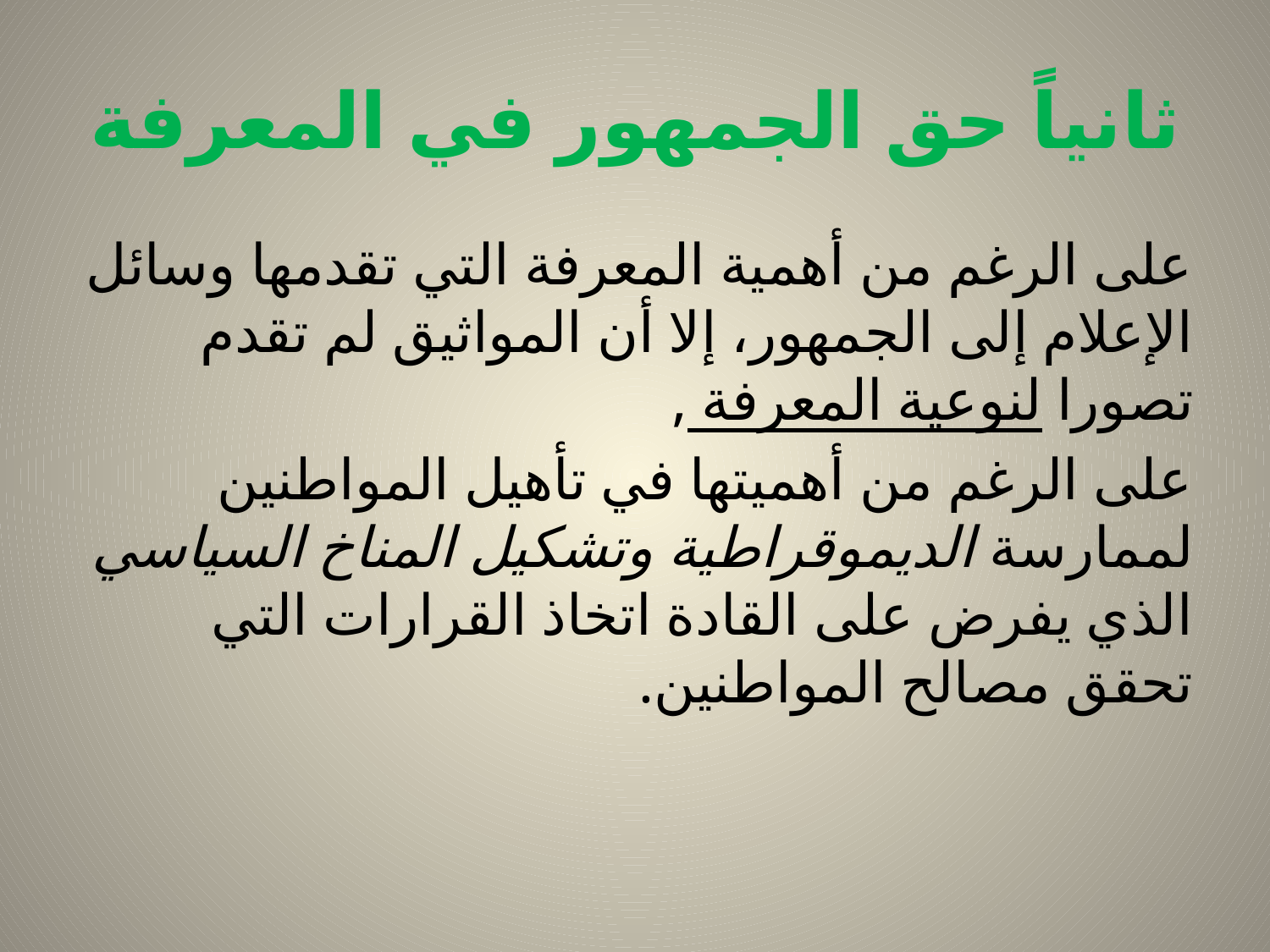

# ثانياً حق الجمهور في المعرفة
على الرغم من أهمية المعرفة التي تقدمها وسائل الإعلام إلى الجمهور، إلا أن المواثيق لم تقدم تصورا لنوعية المعرفة ,
على الرغم من أهميتها في تأهيل المواطنين لممارسة الديموقراطية وتشكيل المناخ السياسي الذي يفرض على القادة اتخاذ القرارات التي تحقق مصالح المواطنين.